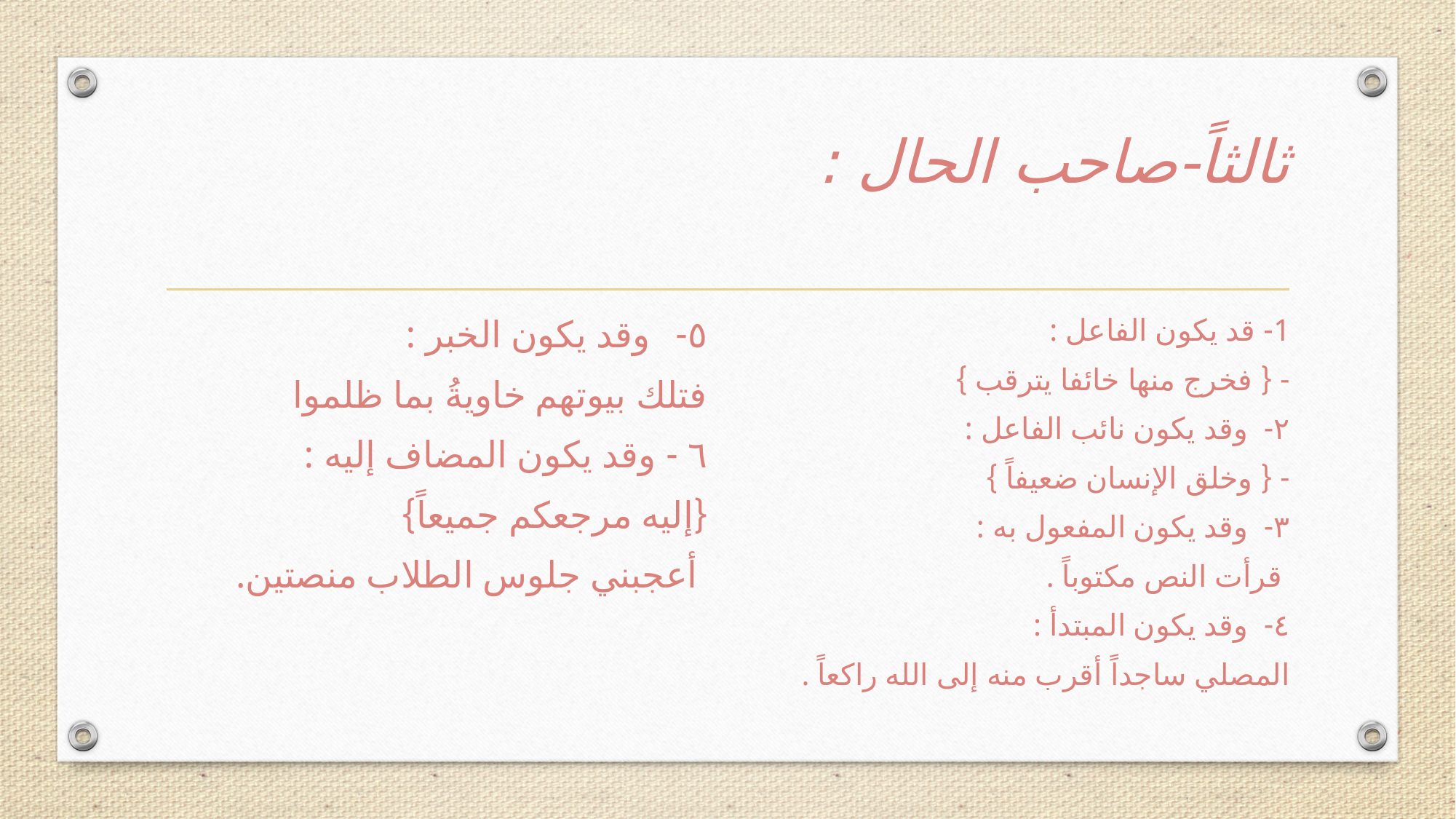

# ثالثاً-صاحب الحال :
٥-   وقد يكون الخبر :
فتلك بيوتهم خاويةُ بما ظلموا
٦ - وقد يكون المضاف إليه :
{إليه مرجعكم جميعاً}
 أعجبني جلوس الطلاب منصتين.

1- قد يكون الفاعل :
- { فخرج منها خائفا يترقب }
٢-  وقد يكون نائب الفاعل :
- { وخلق الإنسان ضعيفاً }
٣-  وقد يكون المفعول به :
 قرأت النص مكتوباً .
٤-  وقد يكون المبتدأ :
المصلي ساجداً أقرب منه إلى الله راكعاً .